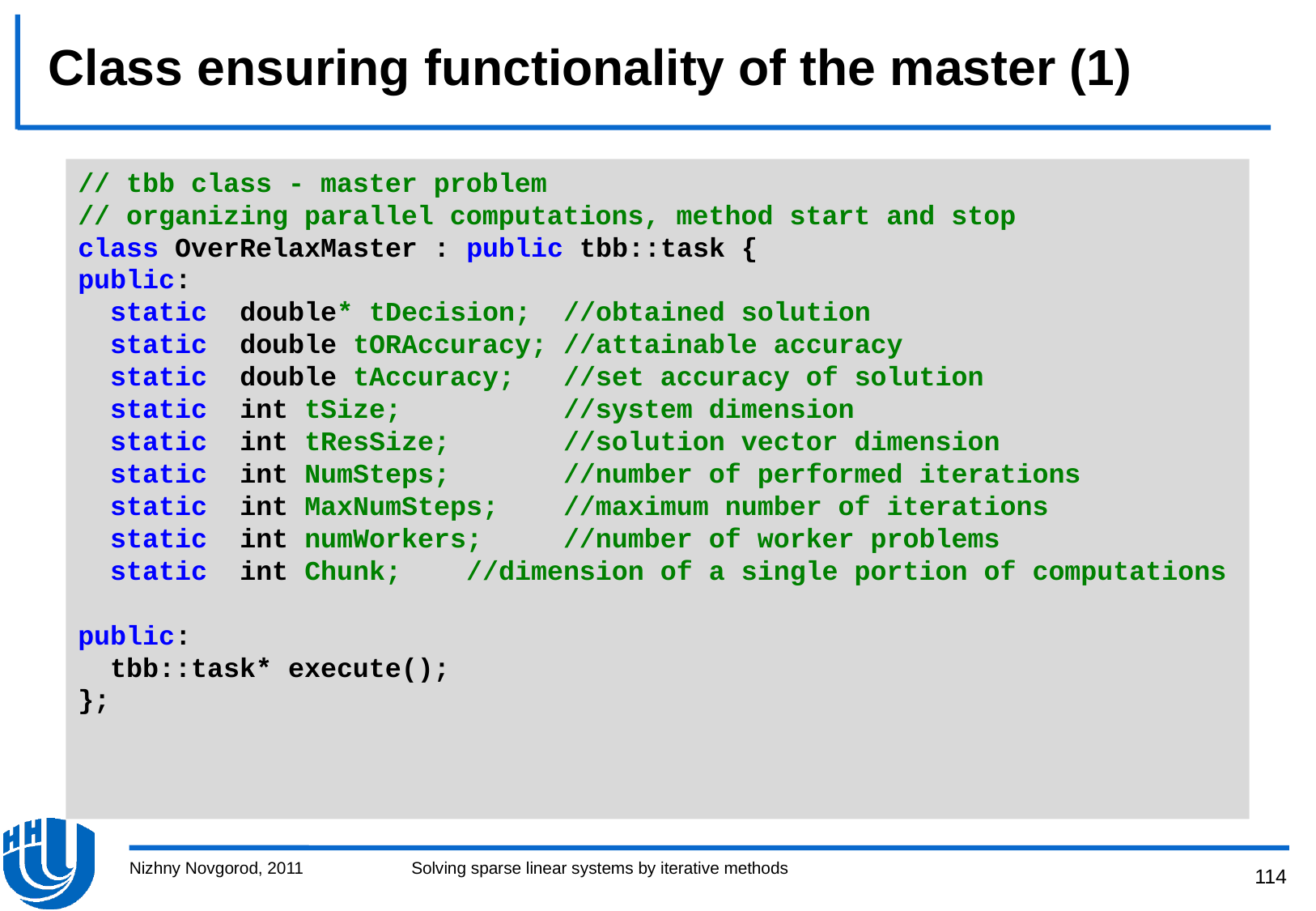

# Class ensuring functionality of the master (1)
// tbb class - master problem
// organizing parallel computations, method start and stop
class OverRelaxMaster : public tbb::task {
public:
  static  double* tDecision;  //obtained solution
  static  double tORAccuracy; //attainable accuracy
  static  double tAccuracy;   //set accuracy of solution
  static  int tSize;          //system dimension
  static  int tResSize;       //solution vector dimension
  static  int NumSteps;       //number of performed iterations
  static  int MaxNumSteps;    //maximum number of iterations
  static  int numWorkers;     //number of worker problems
  static  int Chunk;    //dimension of a single portion of computations

public:
  tbb::task* execute();
};

Nizhny Novgorod, 2011
Solving sparse linear systems by iterative methods